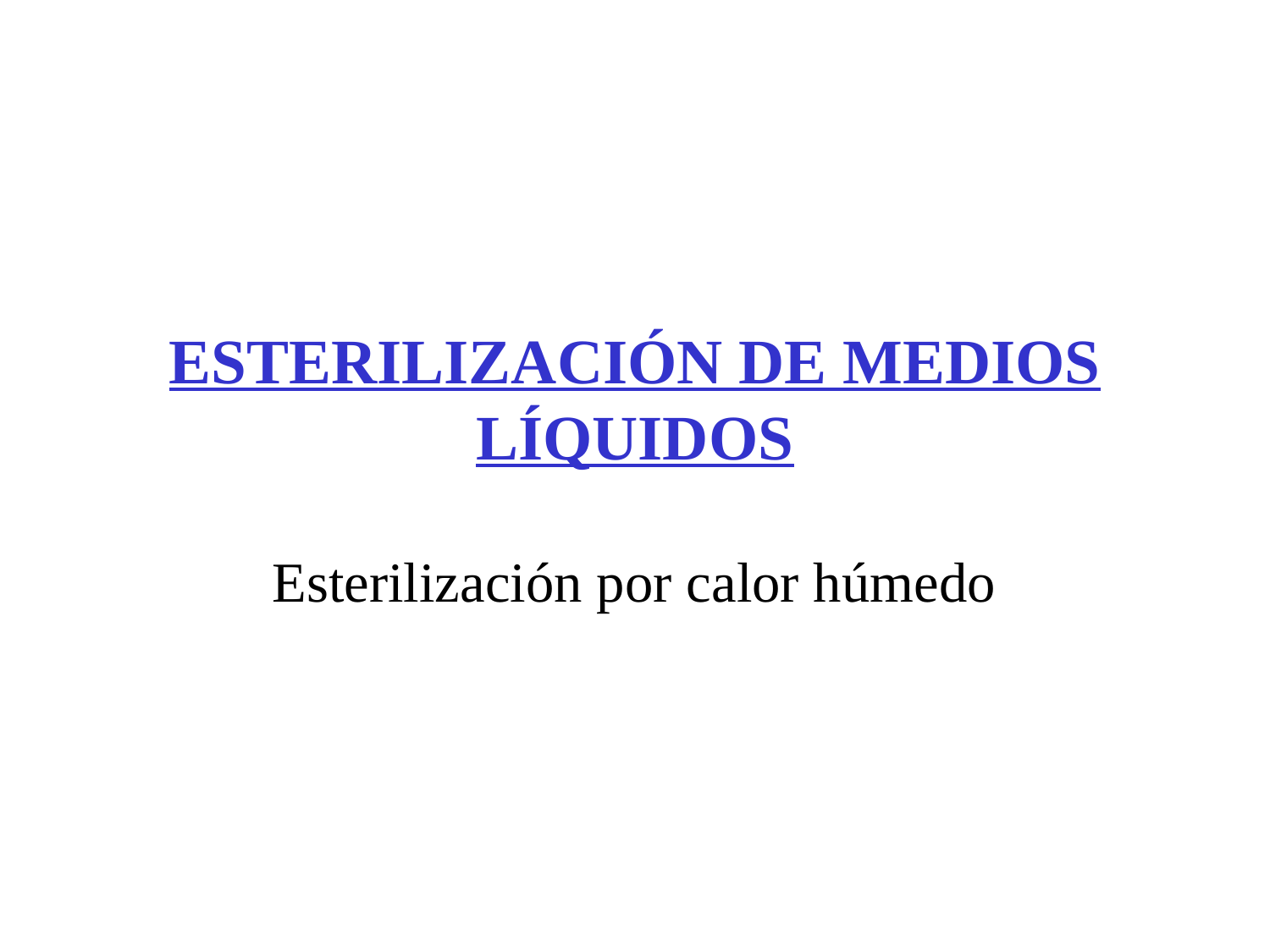

# ESTERILIZACIÓN DE MEDIOS LÍQUIDOS
Esterilización por calor húmedo